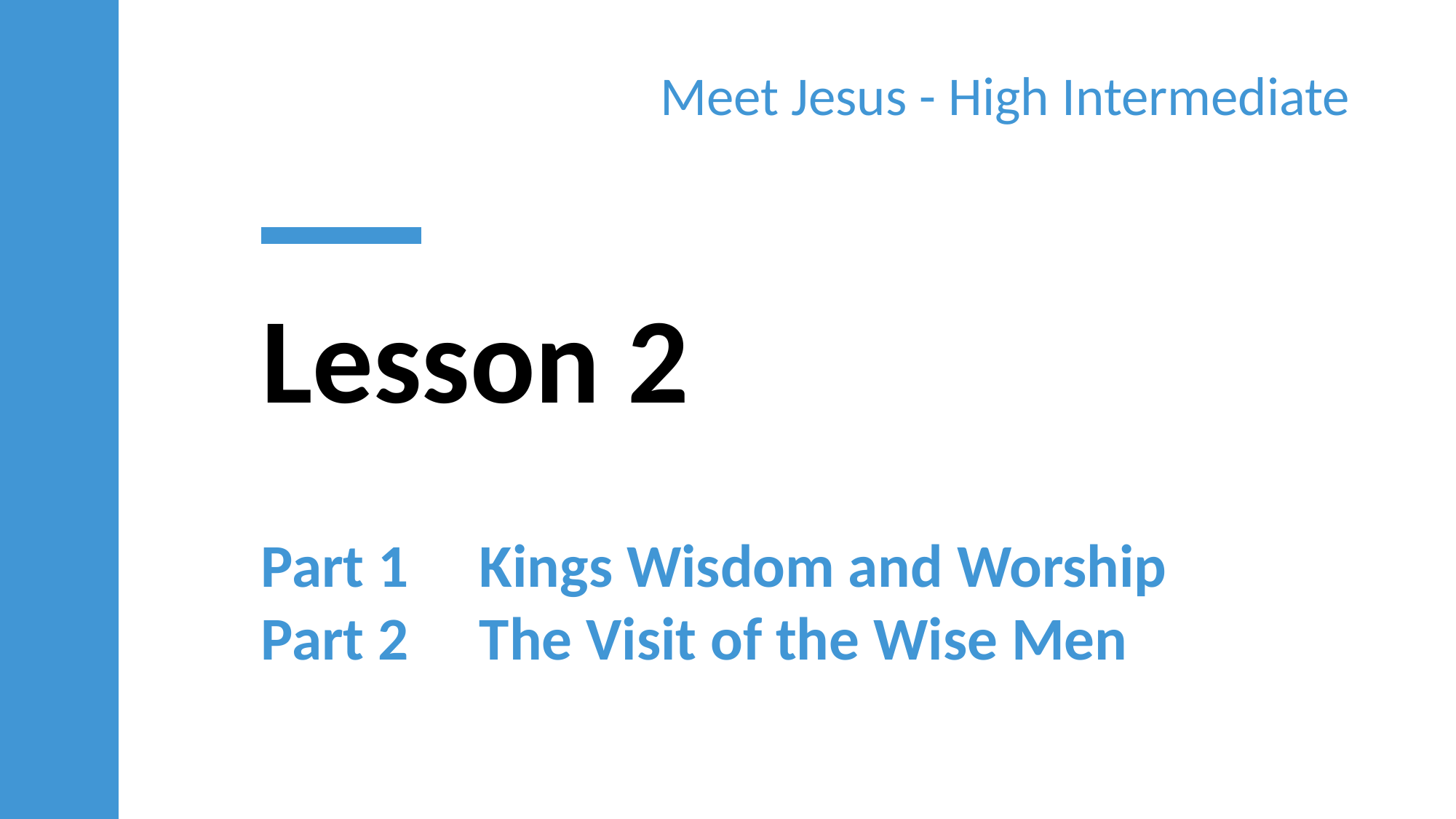

Meet Jesus - High Intermediate
Lesson 2
Part 1	Kings Wisdom and Worship
Part 2	The Visit of the Wise Men